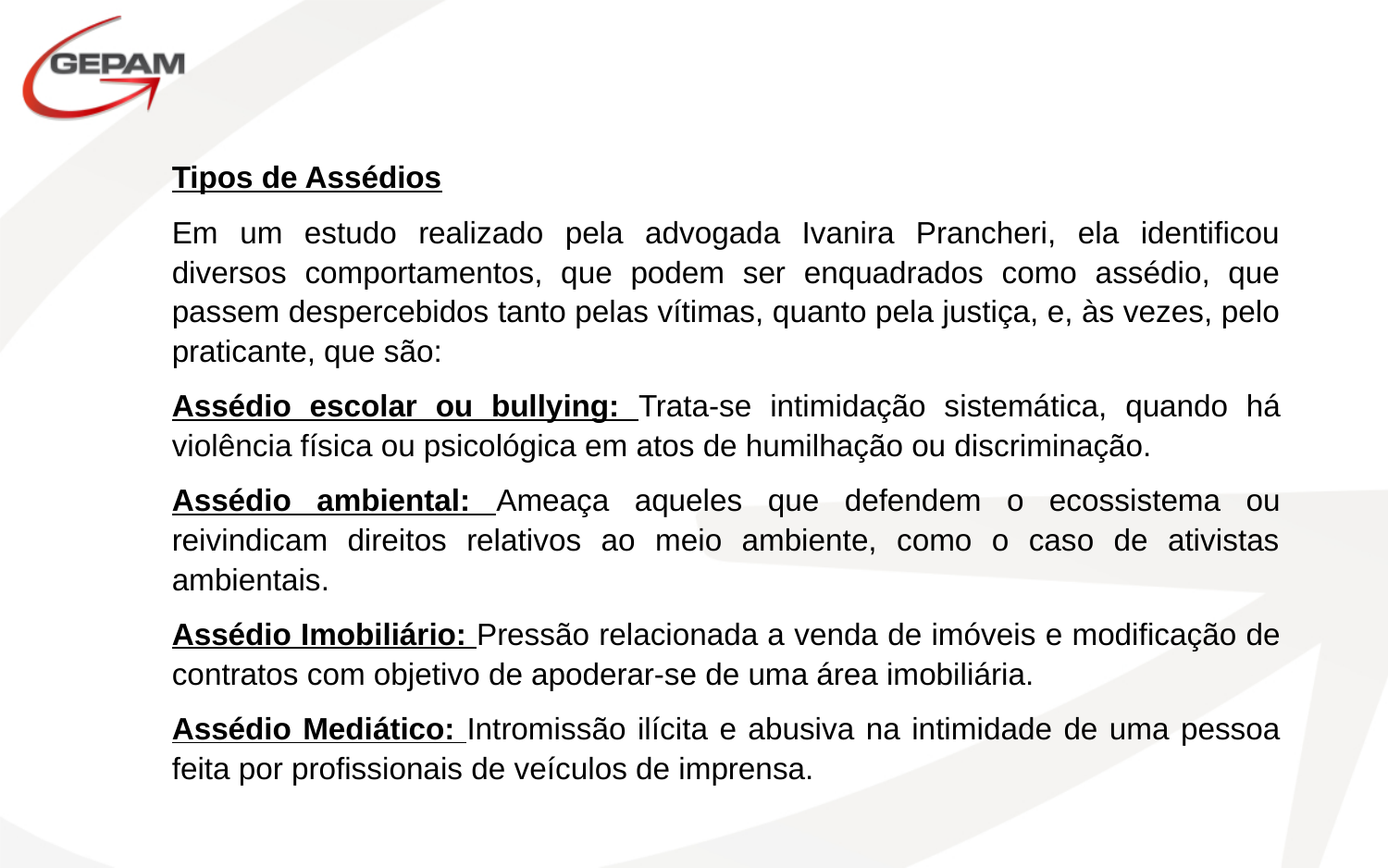

Tipos de Assédios
Em um estudo realizado pela advogada Ivanira Prancheri, ela identificou diversos comportamentos, que podem ser enquadrados como assédio, que passem despercebidos tanto pelas vítimas, quanto pela justiça, e, às vezes, pelo praticante, que são:
Assédio escolar ou bullying: Trata-se intimidação sistemática, quando há violência física ou psicológica em atos de humilhação ou discriminação.
Assédio ambiental: Ameaça aqueles que defendem o ecossistema ou reivindicam direitos relativos ao meio ambiente, como o caso de ativistas ambientais.
Assédio Imobiliário: Pressão relacionada a venda de imóveis e modificação de contratos com objetivo de apoderar-se de uma área imobiliária.
Assédio Mediático: Intromissão ilícita e abusiva na intimidade de uma pessoa feita por profissionais de veículos de imprensa.